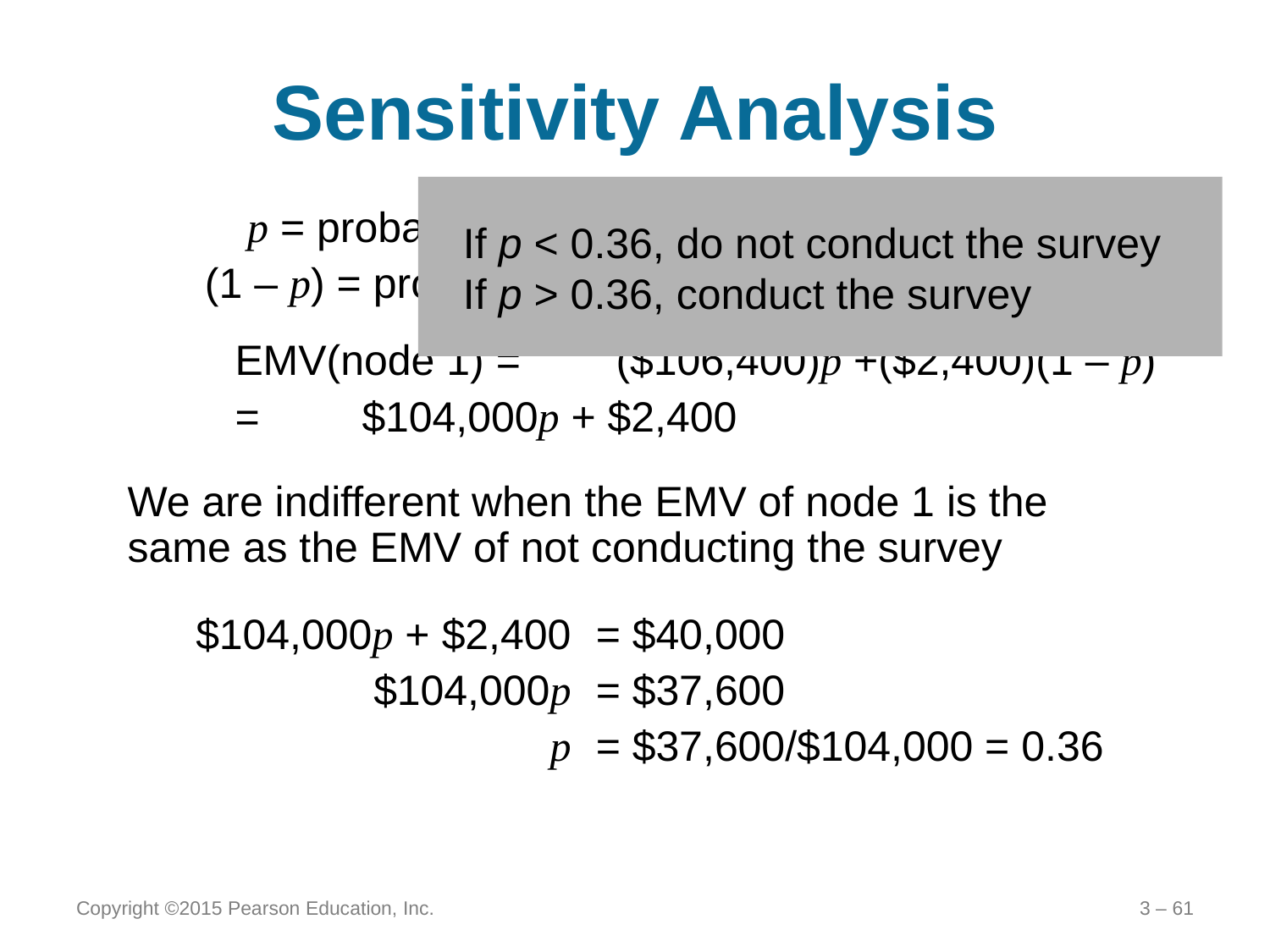

# Sensitivity Analysis
If p < 0.36, do not conduct the survey
If p > 0.36, conduct the survey
p = probability of a favorable survey result
(1 – p) = probability of a negative survey result
	EMV(node 1) =	($106,400)p +($2,400)(1 – p)
	=	$104,000p + $2,400

We are indifferent when the EMV of node 1 is the same as the EMV of not conducting the survey
	$104,000p + $2,400	= $40,000
	$104,000p	= $37,600
	p	= $37,600/$104,000 = 0.36
Copyright ©2015 Pearson Education, Inc.
3 – 61